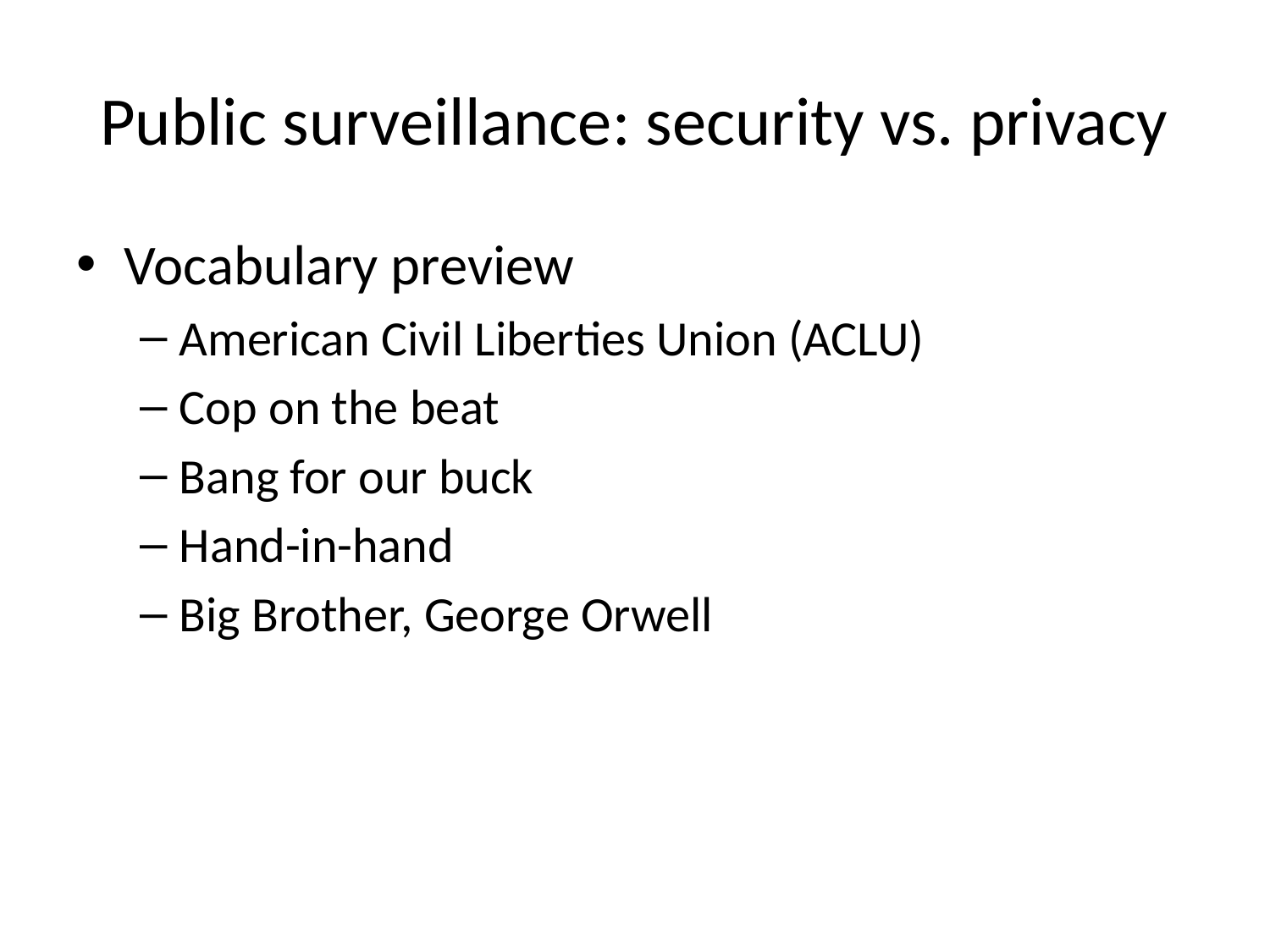

# Public surveillance: security vs. privacy
Vocabulary preview
American Civil Liberties Union (ACLU)
Cop on the beat
Bang for our buck
Hand-in-hand
Big Brother, George Orwell